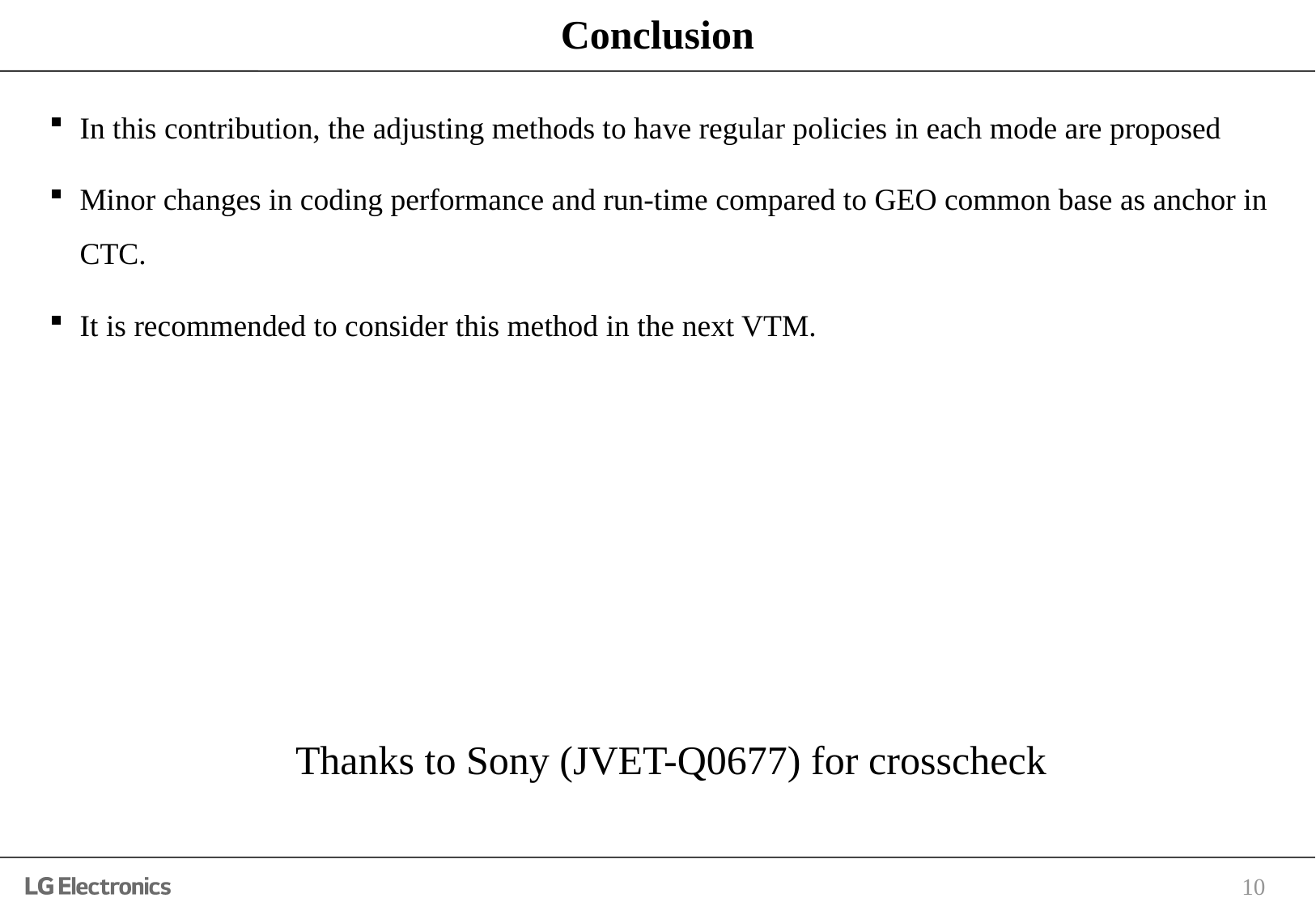

# Conclusion

In this contribution, the adjusting methods to have regular policies in each mode are proposed
Minor changes in coding performance and run-time compared to GEO common base as anchor in CTC.
It is recommended to consider this method in the next VTM.
Thanks to Sony (JVET-Q0677) for crosscheck
10